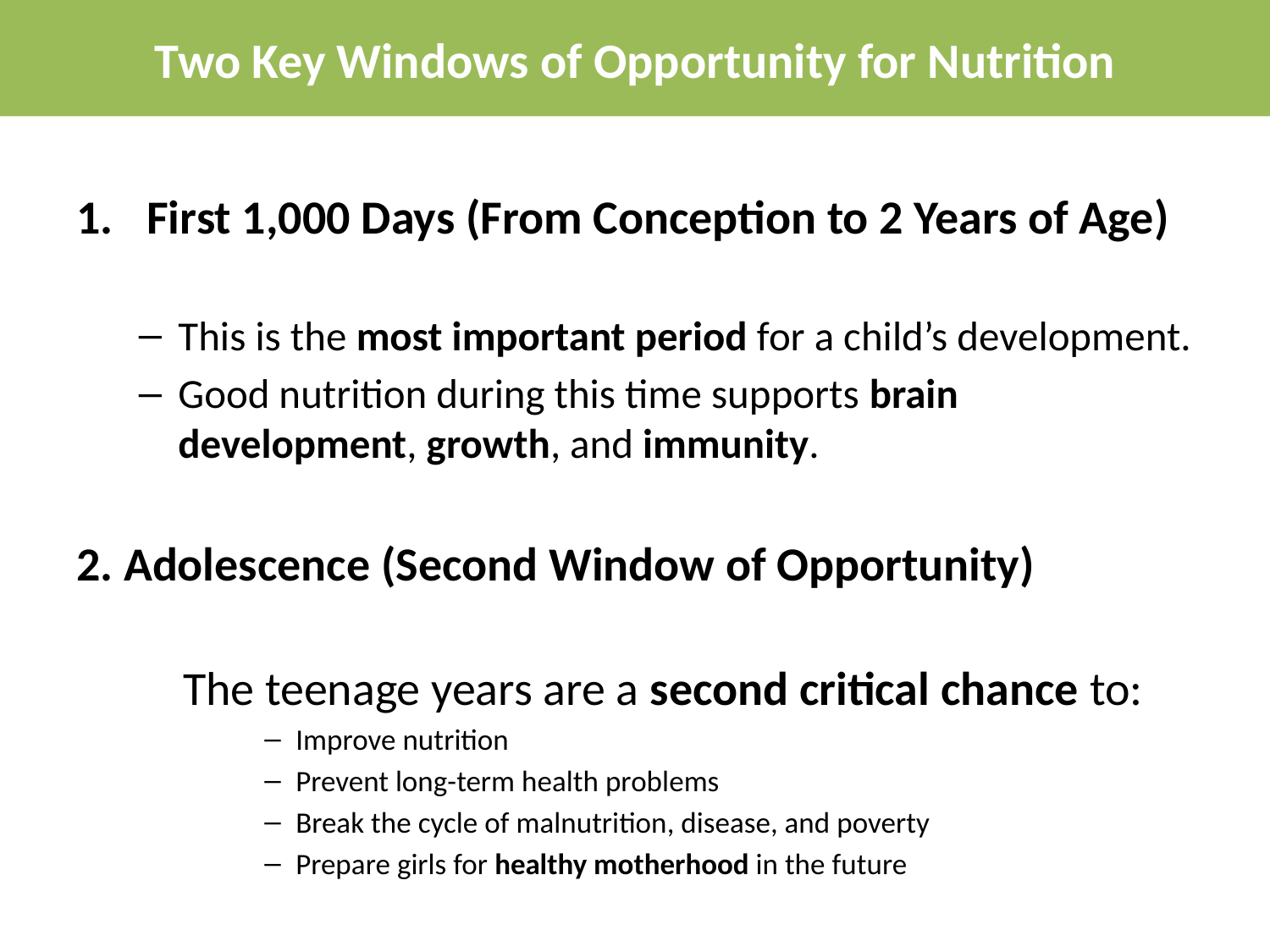

Two Key Windows of Opportunity for Nutrition
First 1,000 Days (From Conception to 2 Years of Age)

This is the most important period for a child’s development.
Good nutrition during this time supports brain development, growth, and immunity.

2. Adolescence (Second Window of Opportunity)

	The teenage years are a second critical chance to:
Improve nutrition
Prevent long-term health problems
Break the cycle of malnutrition, disease, and poverty
Prepare girls for healthy motherhood in the future